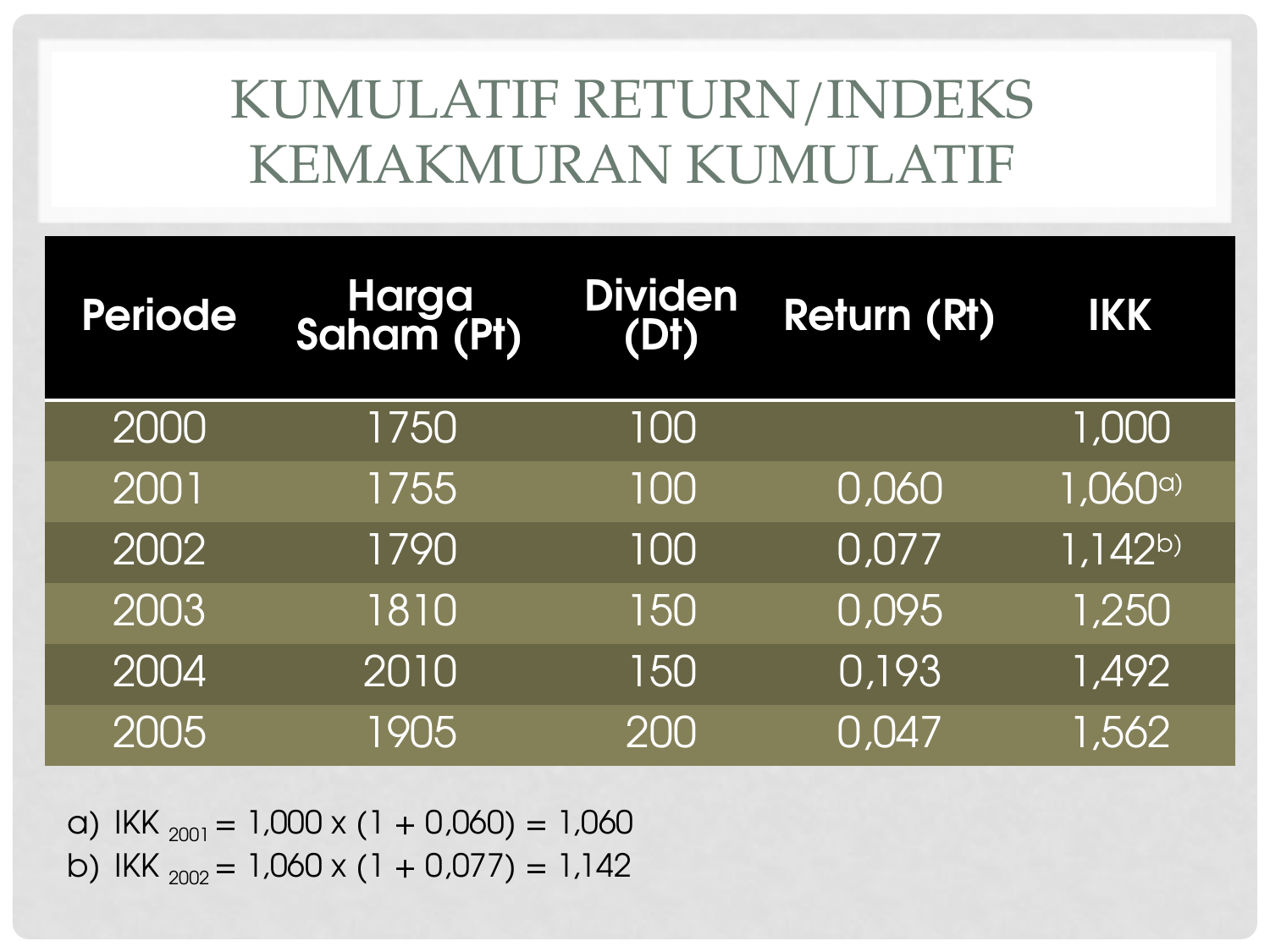

# Kumulatif return/Indeks kemakmuran kumulatif
| Periode | Harga Saham (Pt) | Dividen (Dt) | Return (Rt) | IKK |
| --- | --- | --- | --- | --- |
| 2000 | 1750 | 100 |  | 1,000 |
| 2001 | 1755 | 100 | 0,060 | 1,060a) |
| 2002 | 1790 | 100 | 0,077 | 1,142b) |
| 2003 | 1810 | 150 | 0,095 | 1,250 |
| 2004 | 2010 | 150 | 0,193 | 1,492 |
| 2005 | 1905 | 200 | 0,047 | 1,562 |
IKK 2001 = 1,000 x (1 + 0,060) = 1,060
IKK 2002 = 1,060 x (1 + 0,077) = 1,142